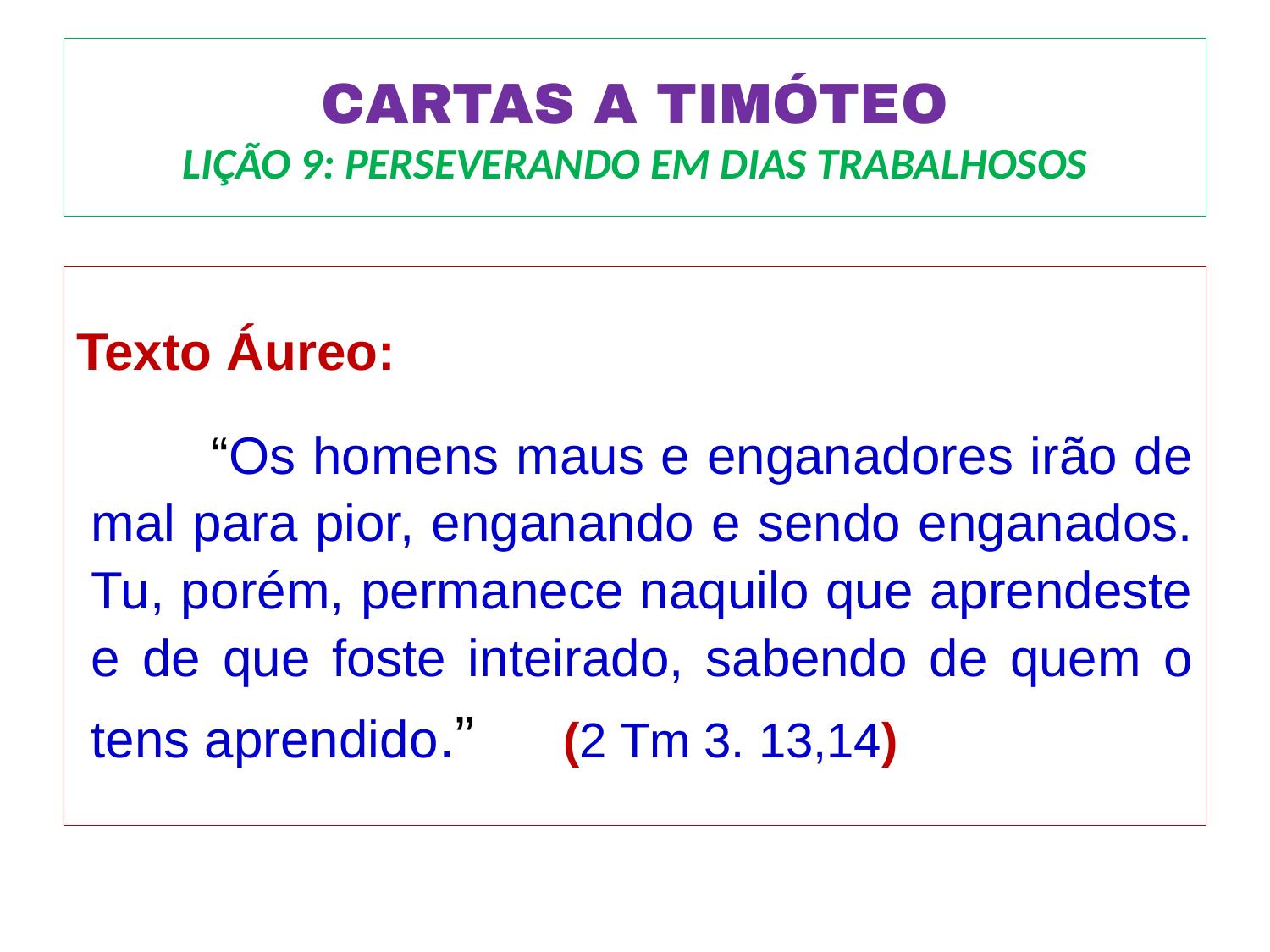

# CARTAS A TIMÓTEO LIÇÃO 9: PERSEVERANDO EM DIAS TRABALHOSOS

Texto Áureo:

 	“Os homens maus e enganadores irão de mal para pior, enganando e sendo enganados. Tu, porém, permanece naquilo que aprendeste e de que foste inteirado, sabendo de quem o tens aprendido.”			(2 Tm 3. 13,14)